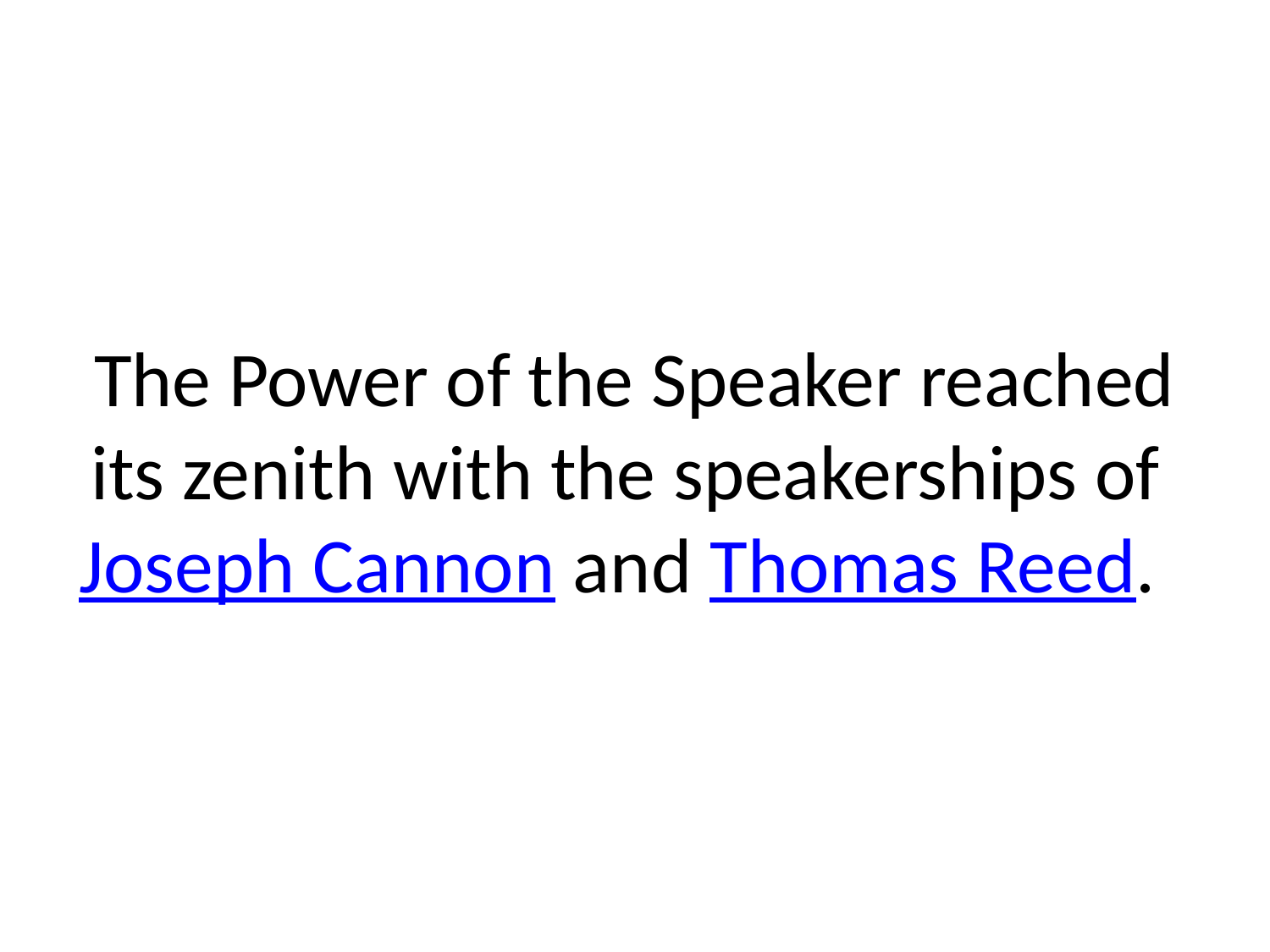

# The Power of the Speaker reached its zenith with the speakerships of Joseph Cannon and Thomas Reed.